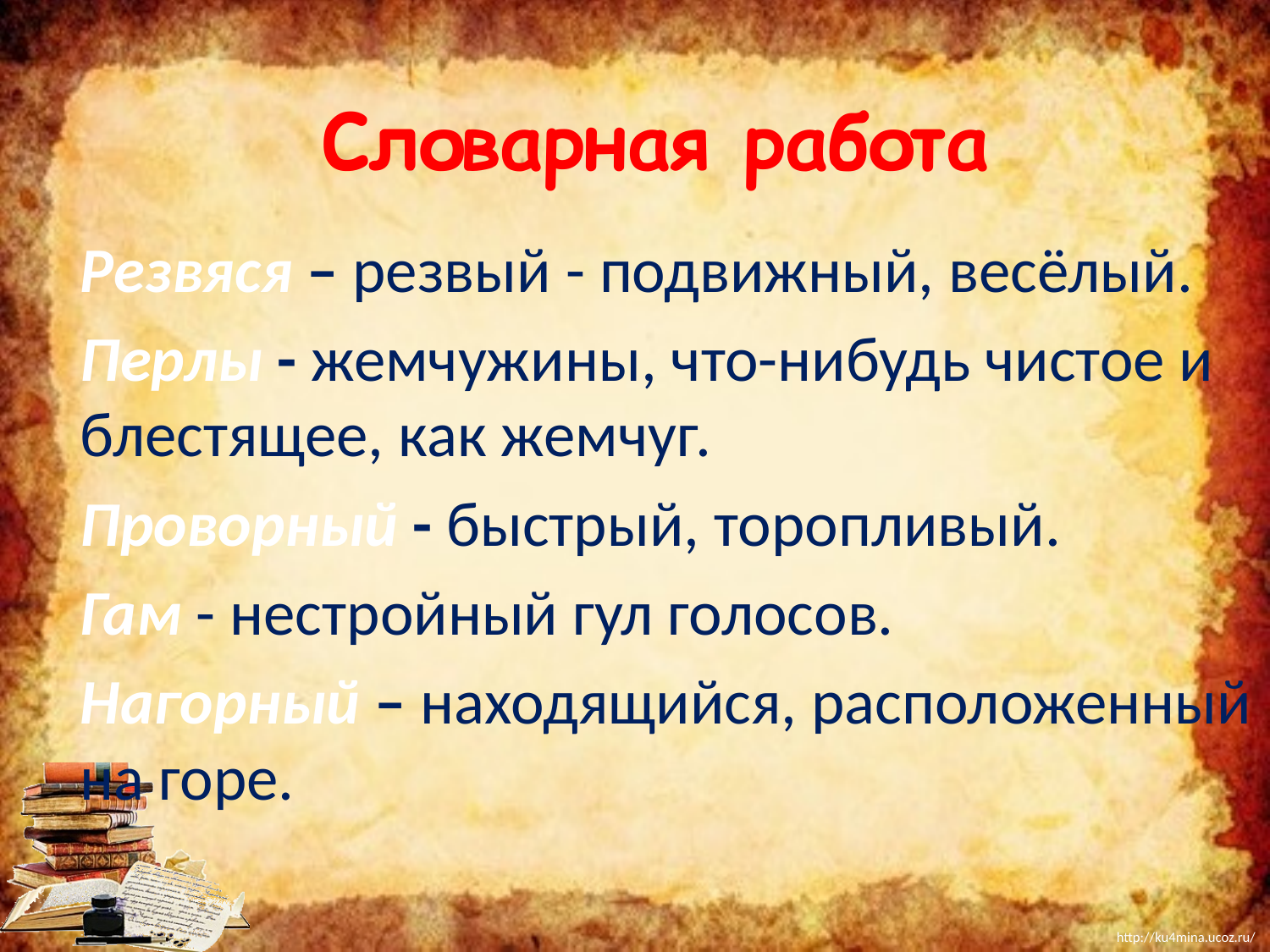

#
Словарная работа
Резвяся – резвый - подвижный, весёлый.
Перлы - жемчужины, что-нибудь чистое и блестящее, как жемчуг.
Проворный - быстрый, торопливый.
Гам - нестройный гул голосов.
Нагорный – находящийся, расположенный на горе.
"Данная презентация создана на территории РФ и защищена авторскими правами. http://www.consultant.ru/popular/gkrf4/79_1.html У меня есть видео-доказательство создания данной презентации и я без предупреждения могу обратиться в суд."